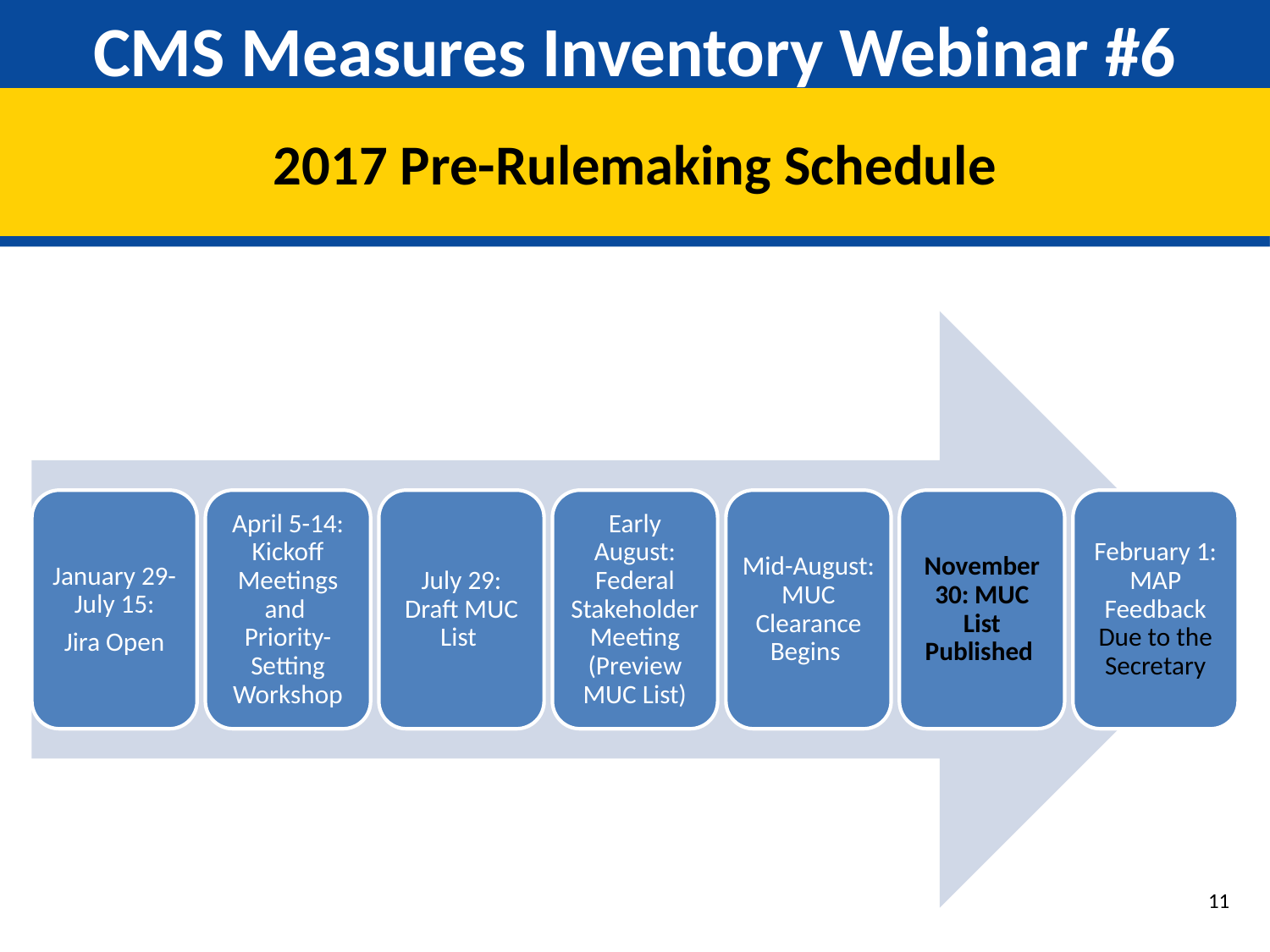

# CMS Measures Inventory Webinar #6
2017 Pre-Rulemaking Schedule

January 29-July 15:
Jira Open
April 5-14: Kickoff Meetings and  Priority-Setting Workshop
July 29: Draft MUC List
Early August: Federal Stakeholder Meeting (Preview MUC List)
Mid-August: MUC Clearance Begins
November 30: MUC List Published
February 1: MAP Feedback Due to the Secretary